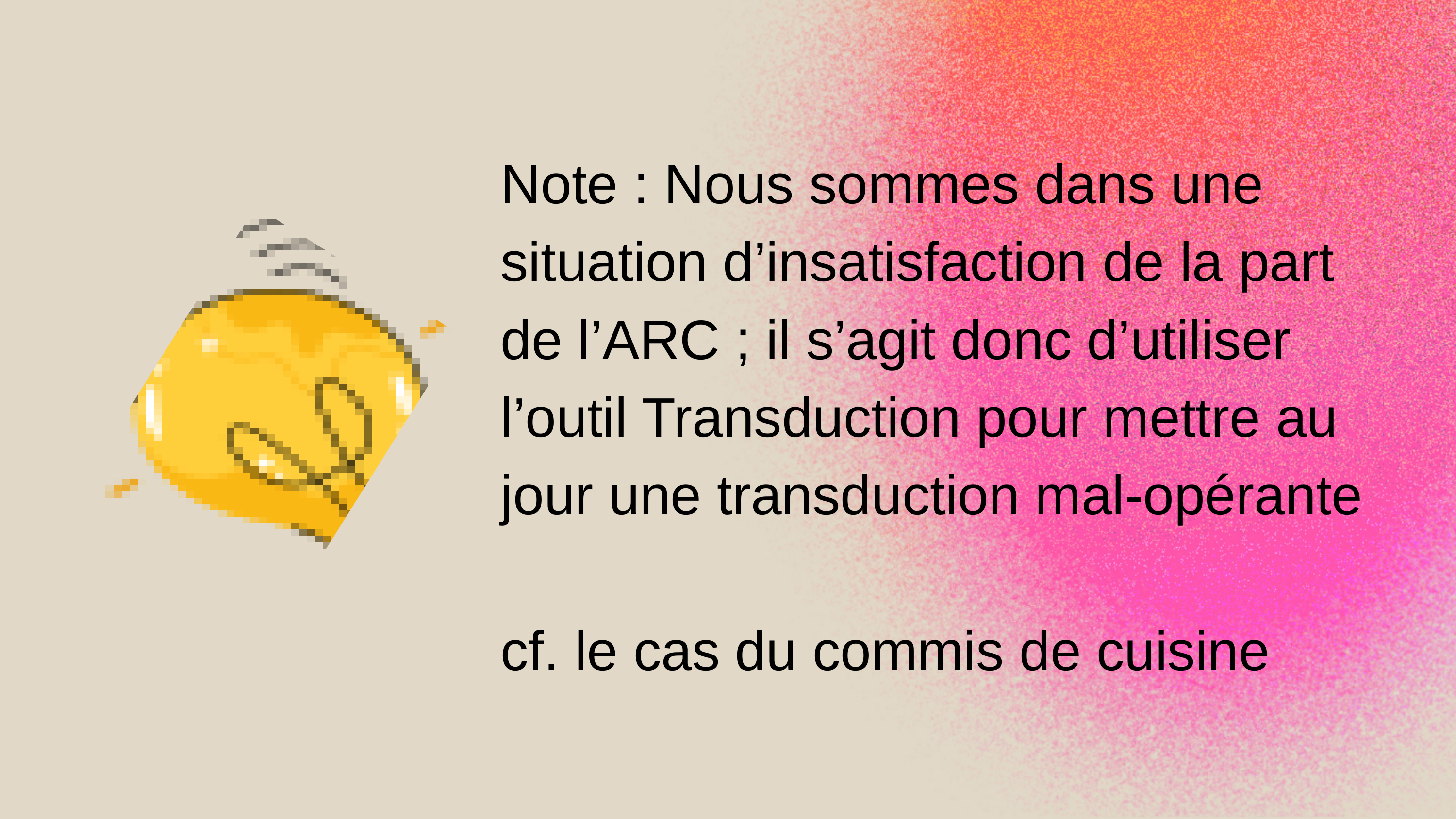

Note : Nous sommes dans une situation d’insatisfaction de la part de l’ARC ; il s’agit donc d’utiliser l’outil Transduction pour mettre au jour une transduction mal-opérante

cf. le cas du commis de cuisine